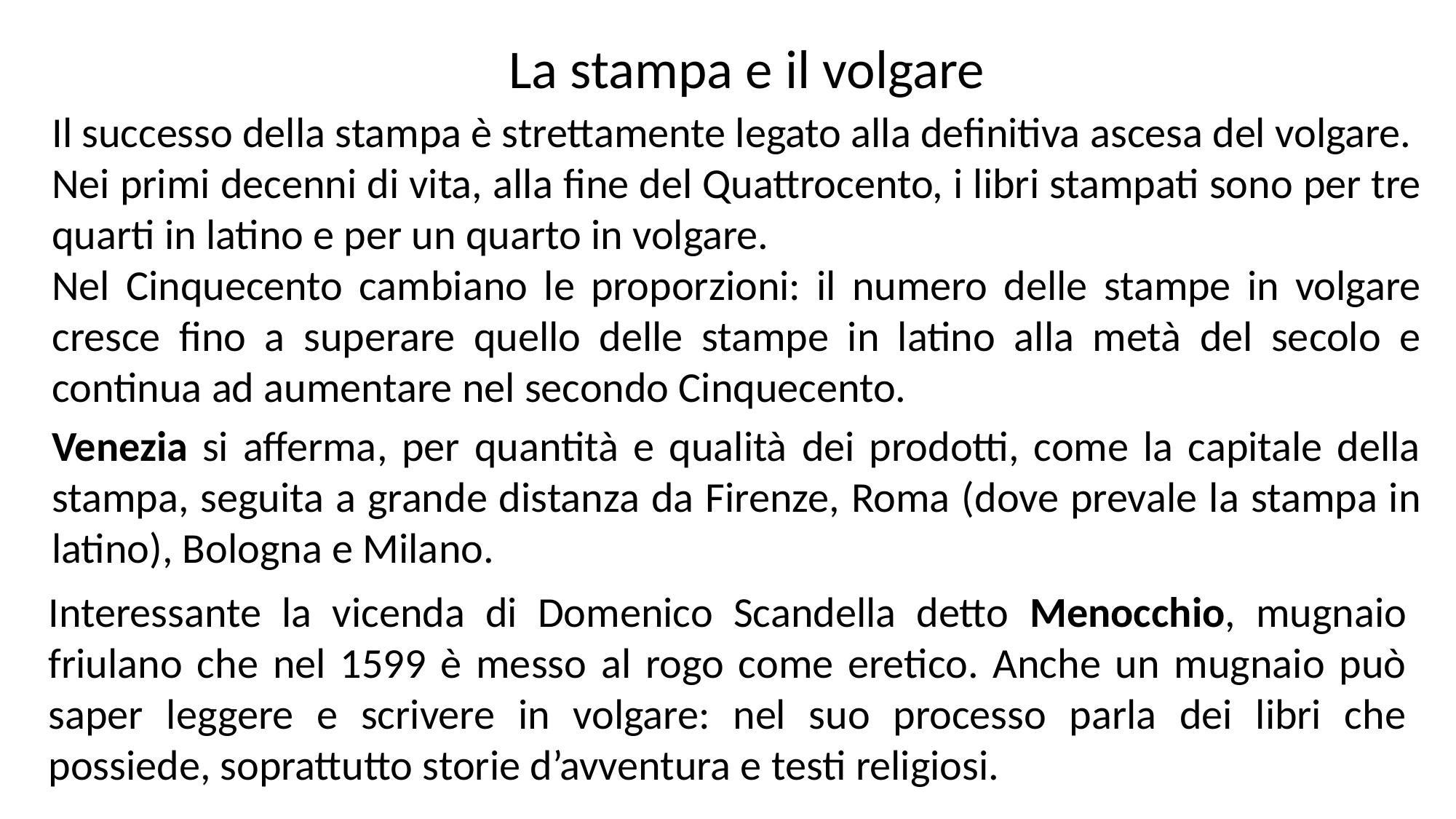

La stampa e il volgare
Il successo della stampa è strettamente legato alla definitiva ascesa del volgare.
Nei primi decenni di vita, alla fine del Quattrocento, i libri stampati sono per tre quarti in latino e per un quarto in volgare.
Nel Cinquecento cambiano le proporzioni: il numero delle stampe in volgare cresce fino a superare quello delle stampe in latino alla metà del secolo e continua ad aumentare nel secondo Cinquecento.
Venezia si afferma, per quantità e qualità dei prodotti, come la capitale della stampa, seguita a grande distanza da Firenze, Roma (dove prevale la stampa in latino), Bologna e Milano.
Interessante la vicenda di Domenico Scandella detto Menocchio, mugnaio friulano che nel 1599 è messo al rogo come eretico. Anche un mugnaio può saper leggere e scrivere in volgare: nel suo processo parla dei libri che possiede, soprattutto storie d’avventura e testi religiosi.